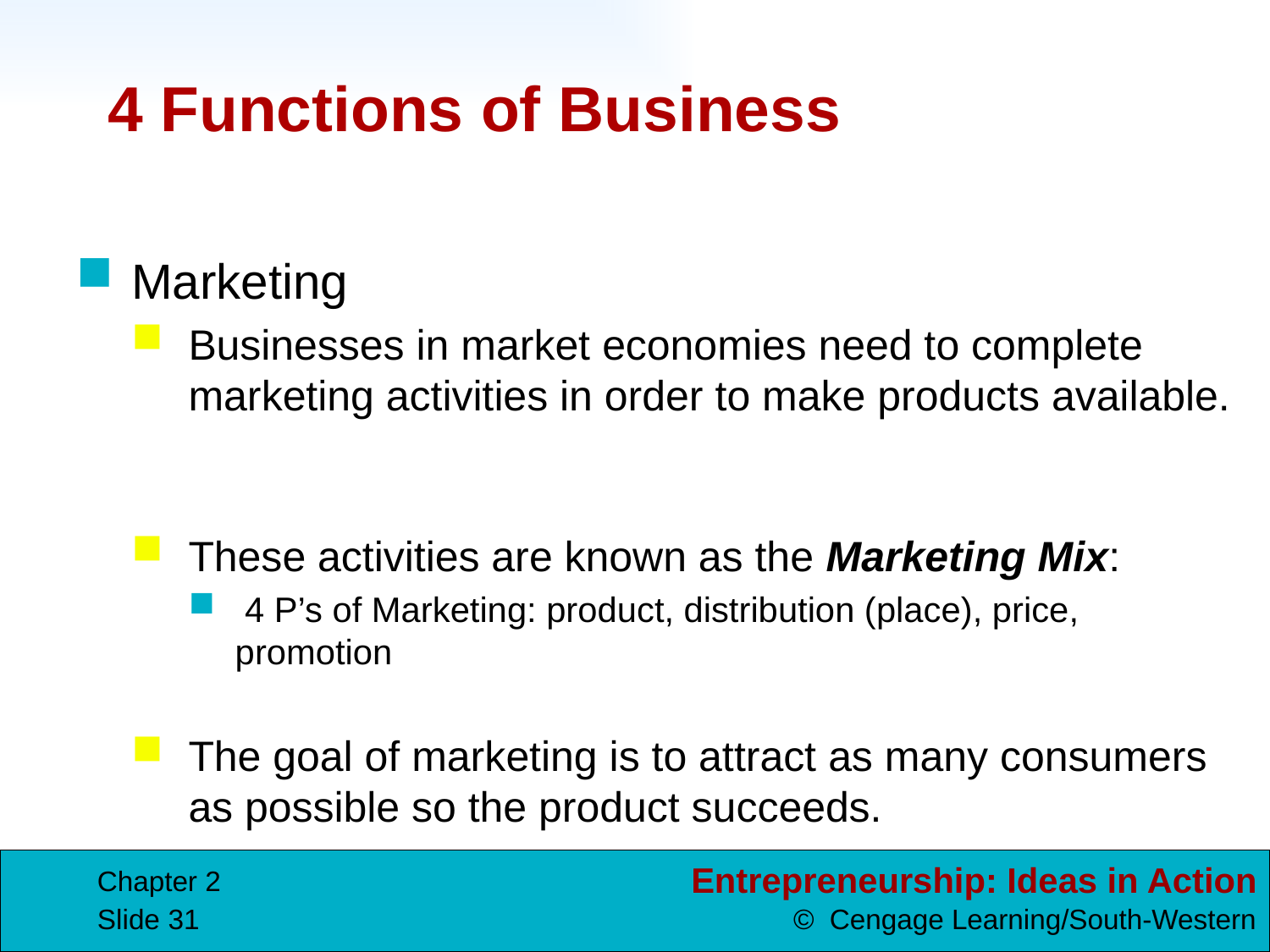

# 4 Functions of Business
Marketing
Businesses in market economies need to complete marketing activities in order to make products available.
These activities are known as the Marketing Mix:
 4 P’s of Marketing: product, distribution (place), price, promotion

The goal of marketing is to attract as many consumers as possible so the product succeeds.
Chapter 2
Slide 31